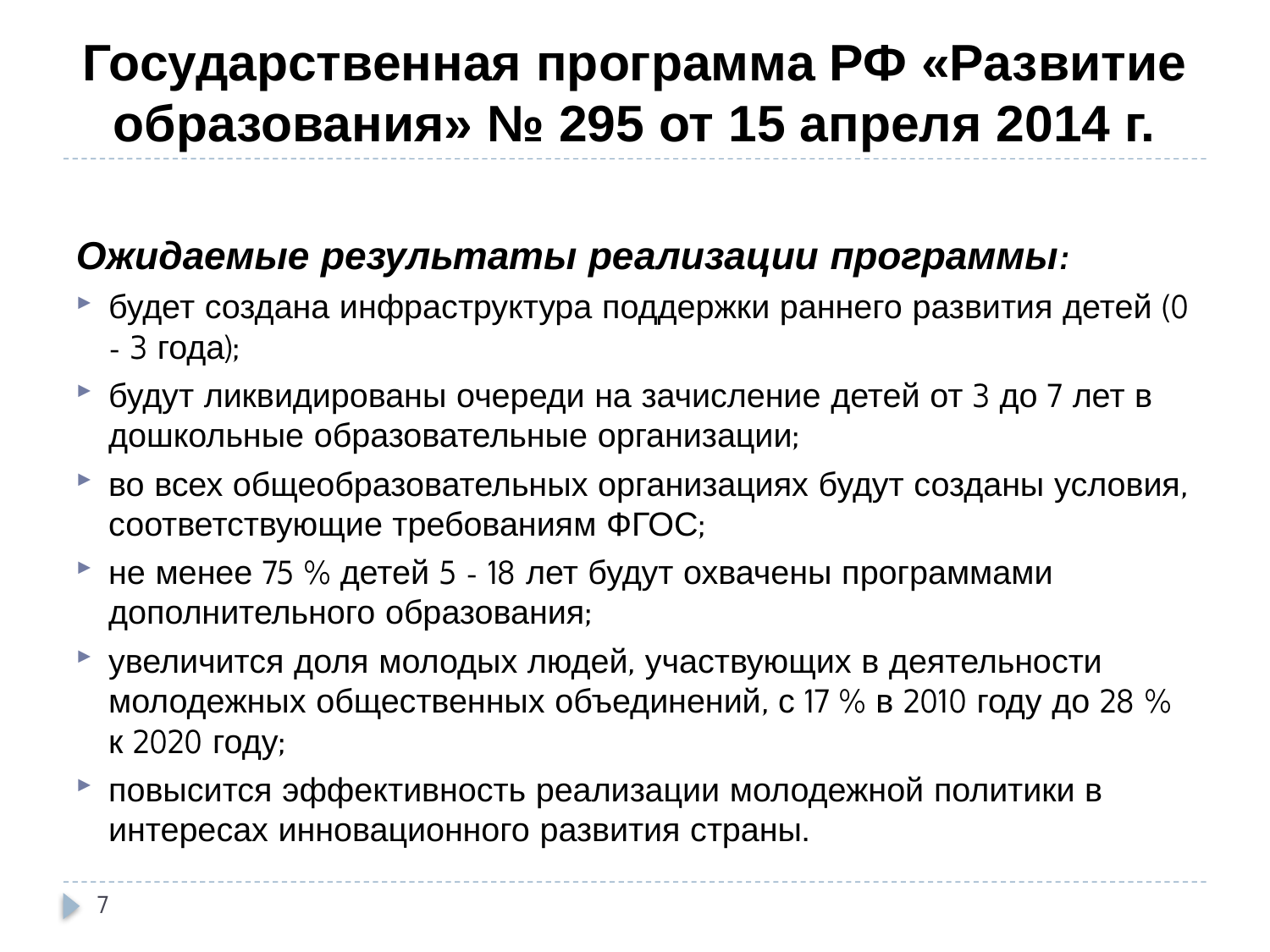

# Государственная программа РФ «Развитие образования» № 295 от 15 апреля 2014 г.

Ожидаемые результаты реализации программы:
будет создана инфраструктура поддержки раннего развития детей (0 - 3 года);
будут ликвидированы очереди на зачисление детей от 3 до 7 лет в дошкольные образовательные организации;
во всех общеобразовательных организациях будут созданы условия, соответствующие требованиям ФГОС;
не менее 75 % детей 5 - 18 лет будут охвачены программами дополнительного образования;
увеличится доля молодых людей, участвующих в деятельности молодежных общественных объединений, с 17 % в 2010 году до 28 % к 2020 году;
повысится эффективность реализации молодежной политики в интересах инновационного развития страны.

7